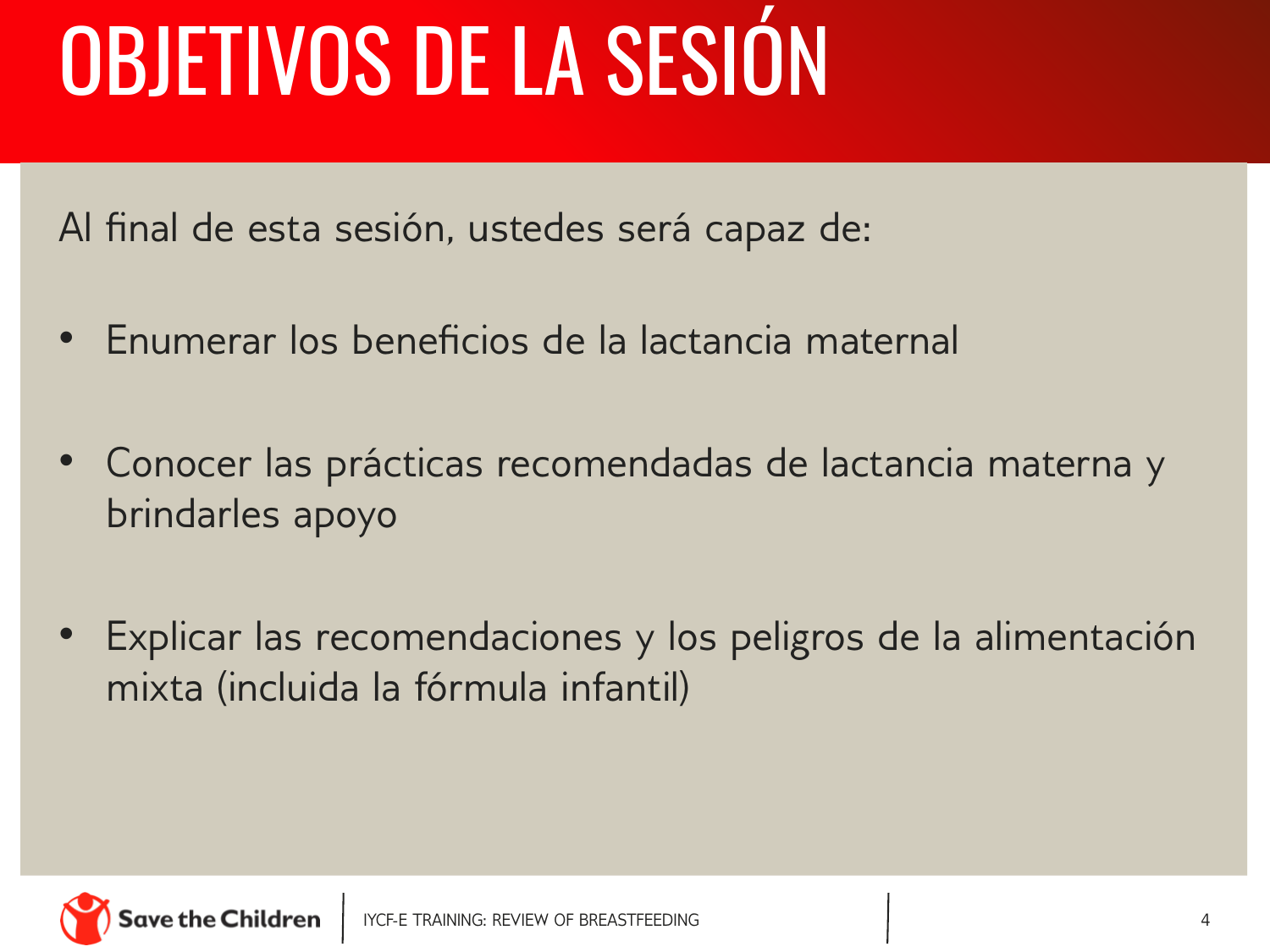

# OBJETIVOS DE LA SESIÓN
Al final de esta sesión, ustedes será capaz de:
Enumerar los beneficios de la lactancia maternal

Conocer las prácticas recomendadas de lactancia materna y brindarles apoyo

Explicar las recomendaciones y los peligros de la alimentación mixta (incluida la fórmula infantil)
IYCF-E TRAINING: REVIEW OF BREASTFEEDING
4